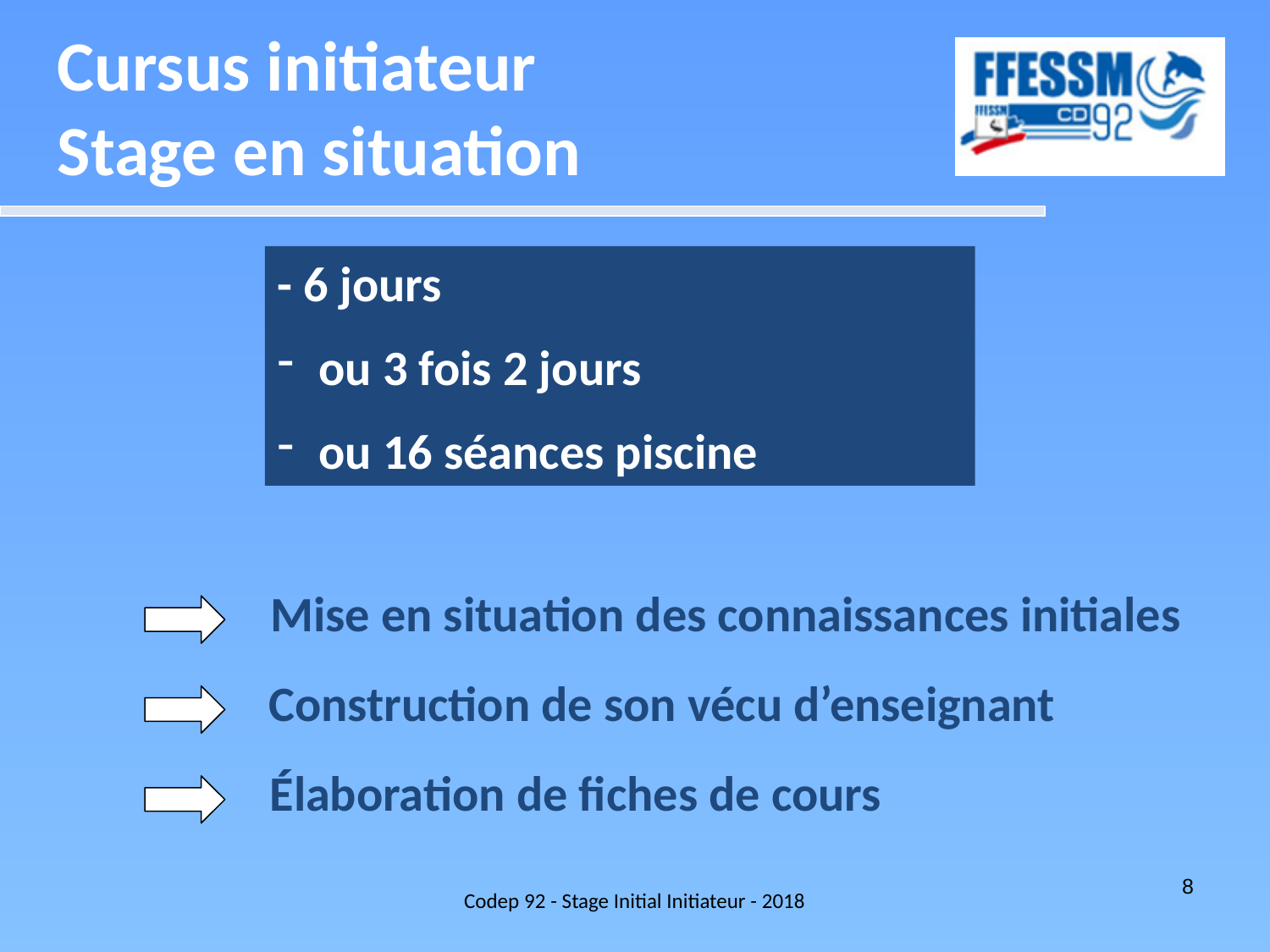

Cursus initiateur
Stage en situation
- 6 jours
 ou 3 fois 2 jours
 ou 16 séances piscine
 Mise en situation des connaissances initiales

Construction de son vécu d’enseignant

Élaboration de fiches de cours

Codep 92 - Stage Initial Initiateur - 2018
8